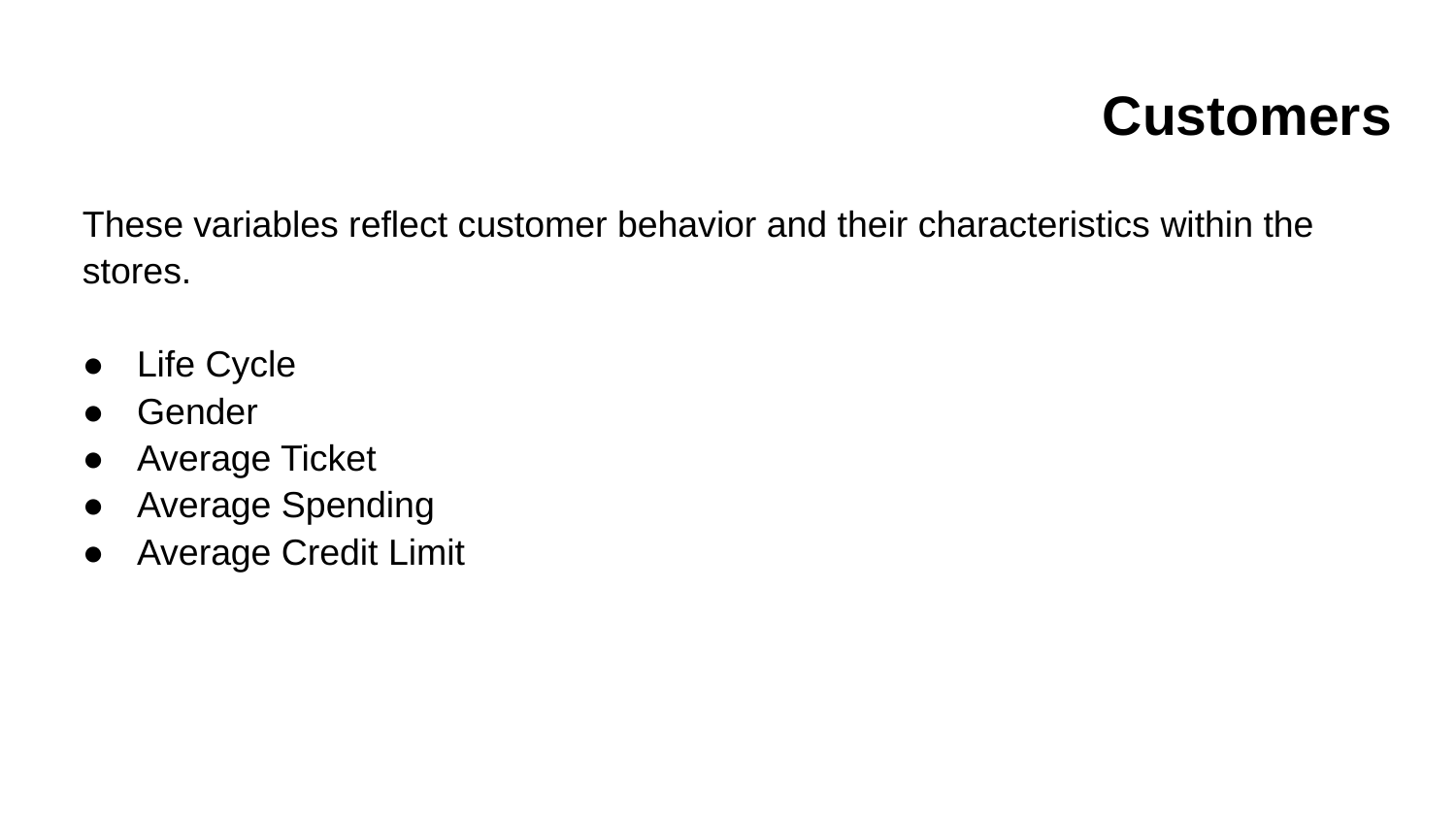

# Customers
These variables reflect customer behavior and their characteristics within the stores.

Life Cycle
Gender
Average Ticket
Average Spending
Average Credit Limit